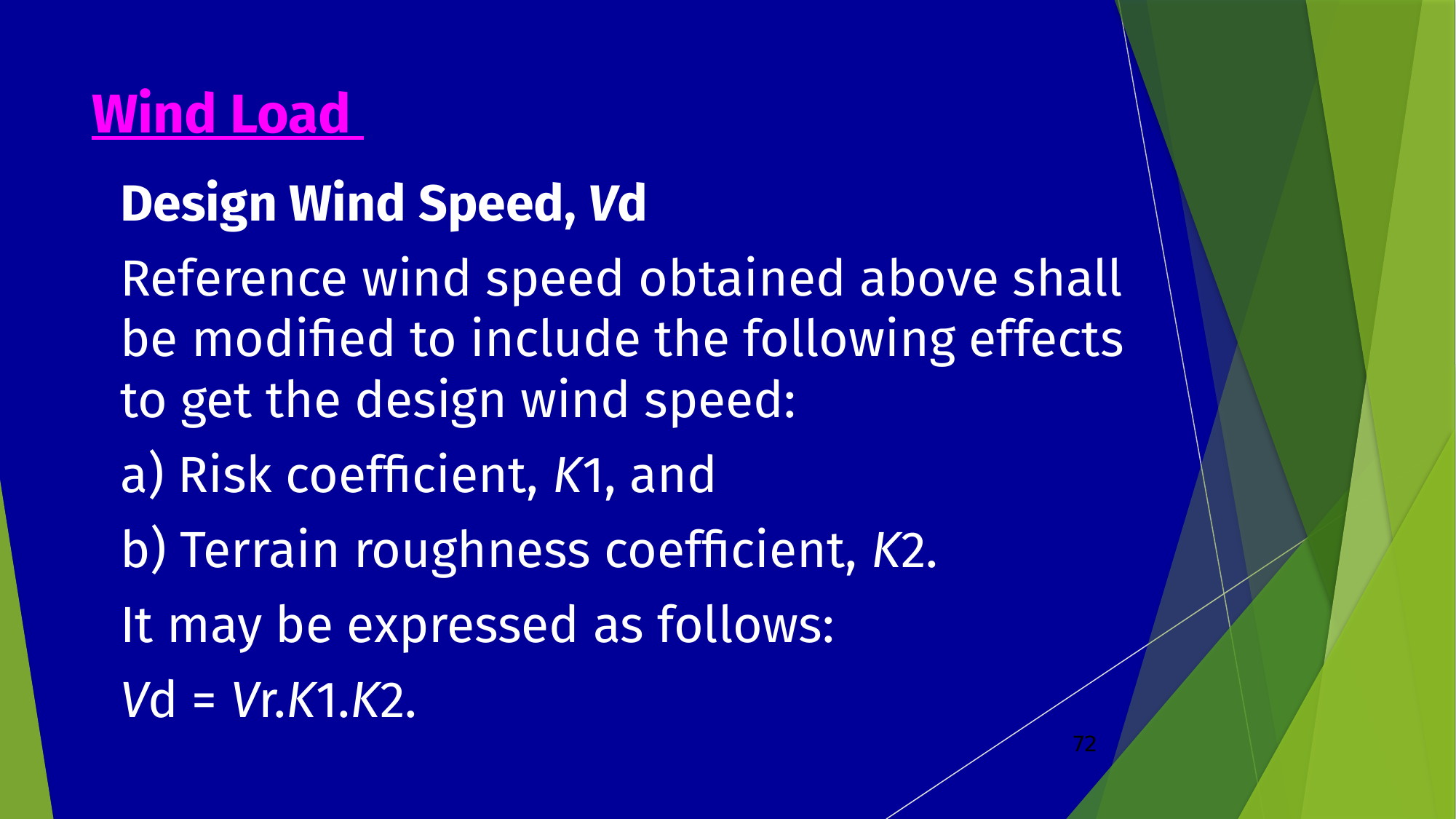

# Wind Load
Design Wind Speed, Vd
Reference wind speed obtained above shall be modified to include the following effects to get the design wind speed:
a) Risk coefficient, K1, and
b) Terrain roughness coefficient, K2.
It may be expressed as follows:
Vd = Vr.K1.K2.

72